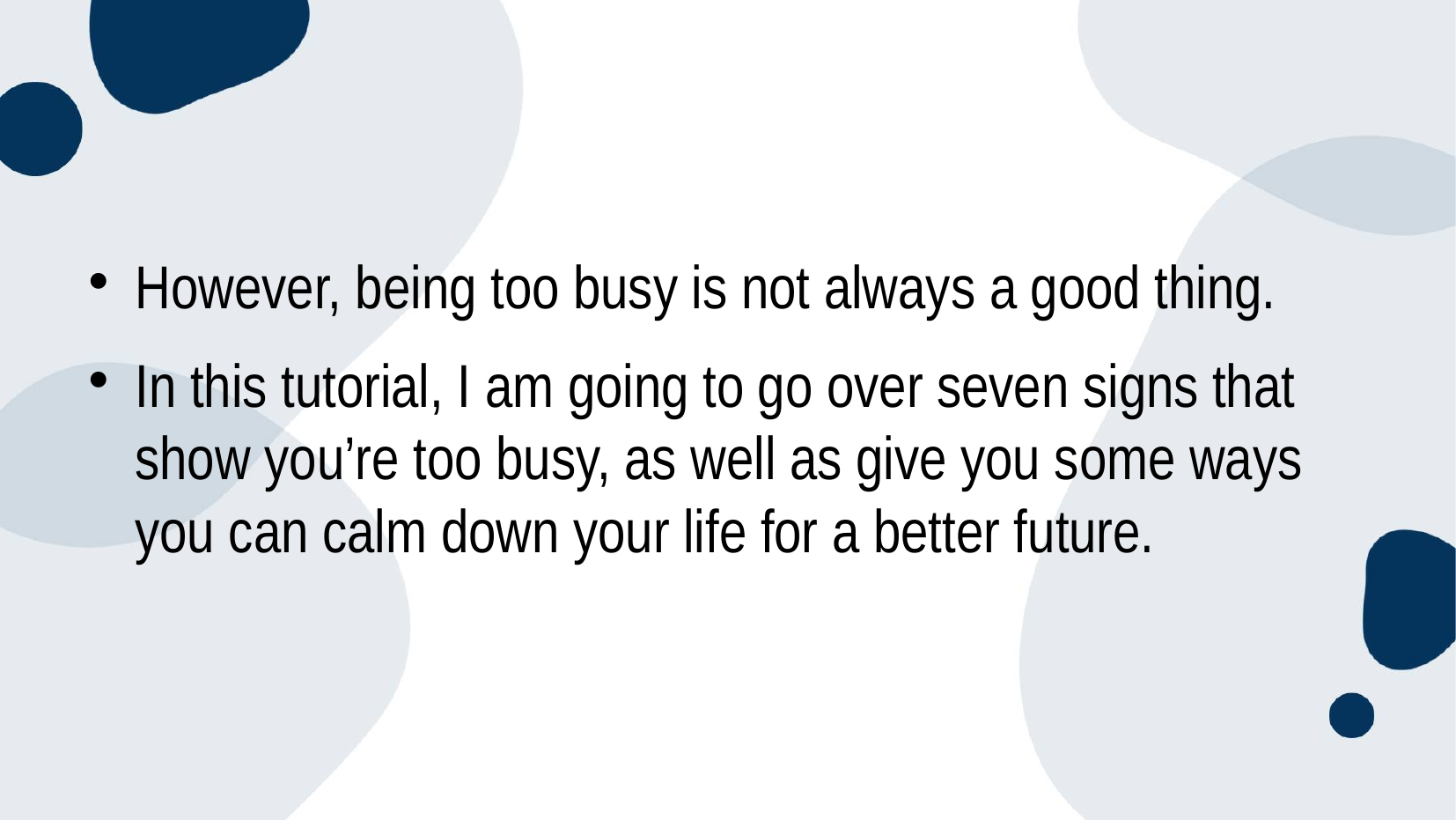

However, being too busy is not always a good thing.
In this tutorial, I am going to go over seven signs that show you’re too busy, as well as give you some ways you can calm down your life for a better future.